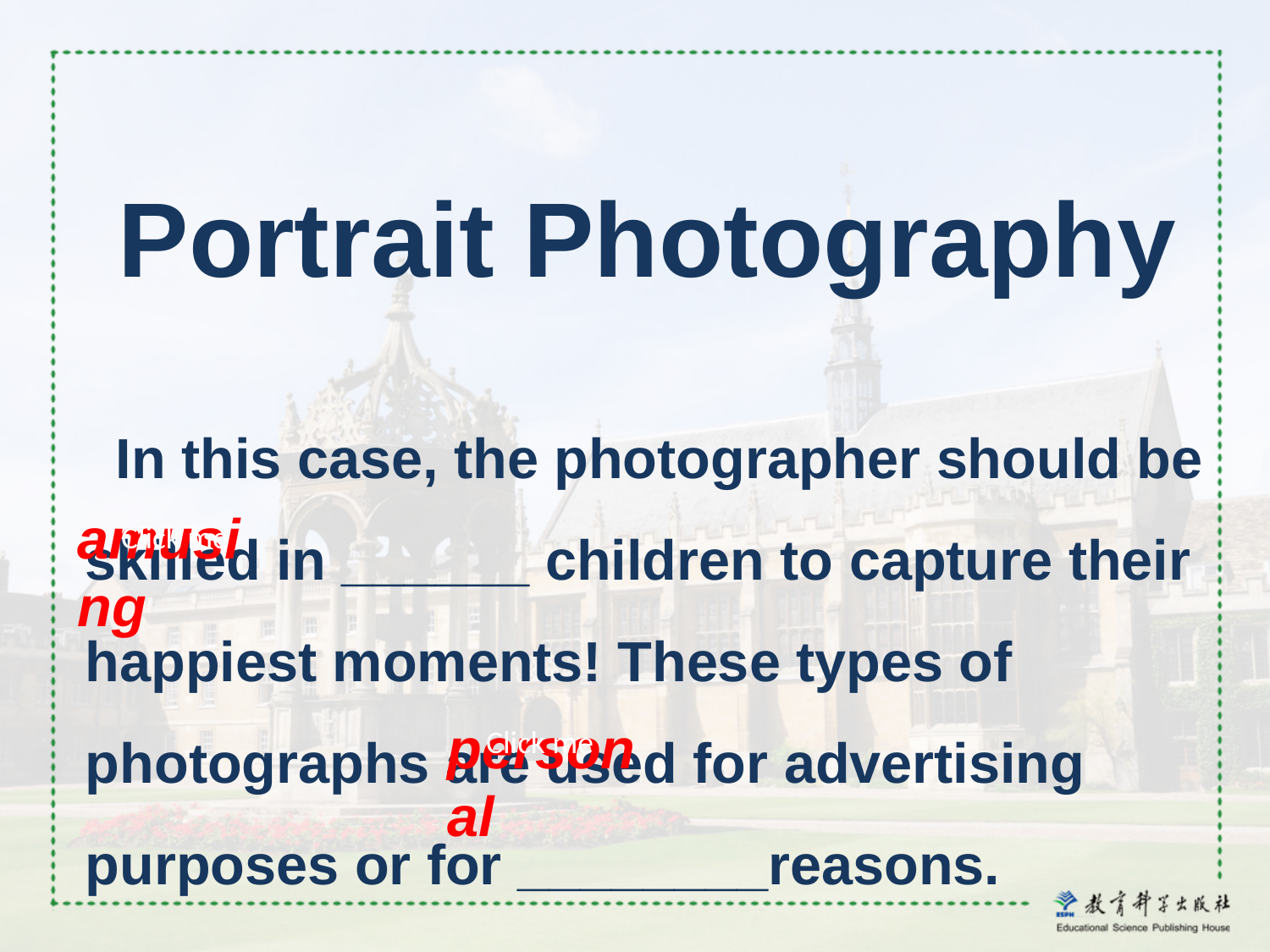

Portrait Photography

     In this case, the photographer should be skilled in ______ children to capture their happiest moments! These types of photographs are used for advertising purposes or for ________reasons.

amusing
Click me
personal
Click me